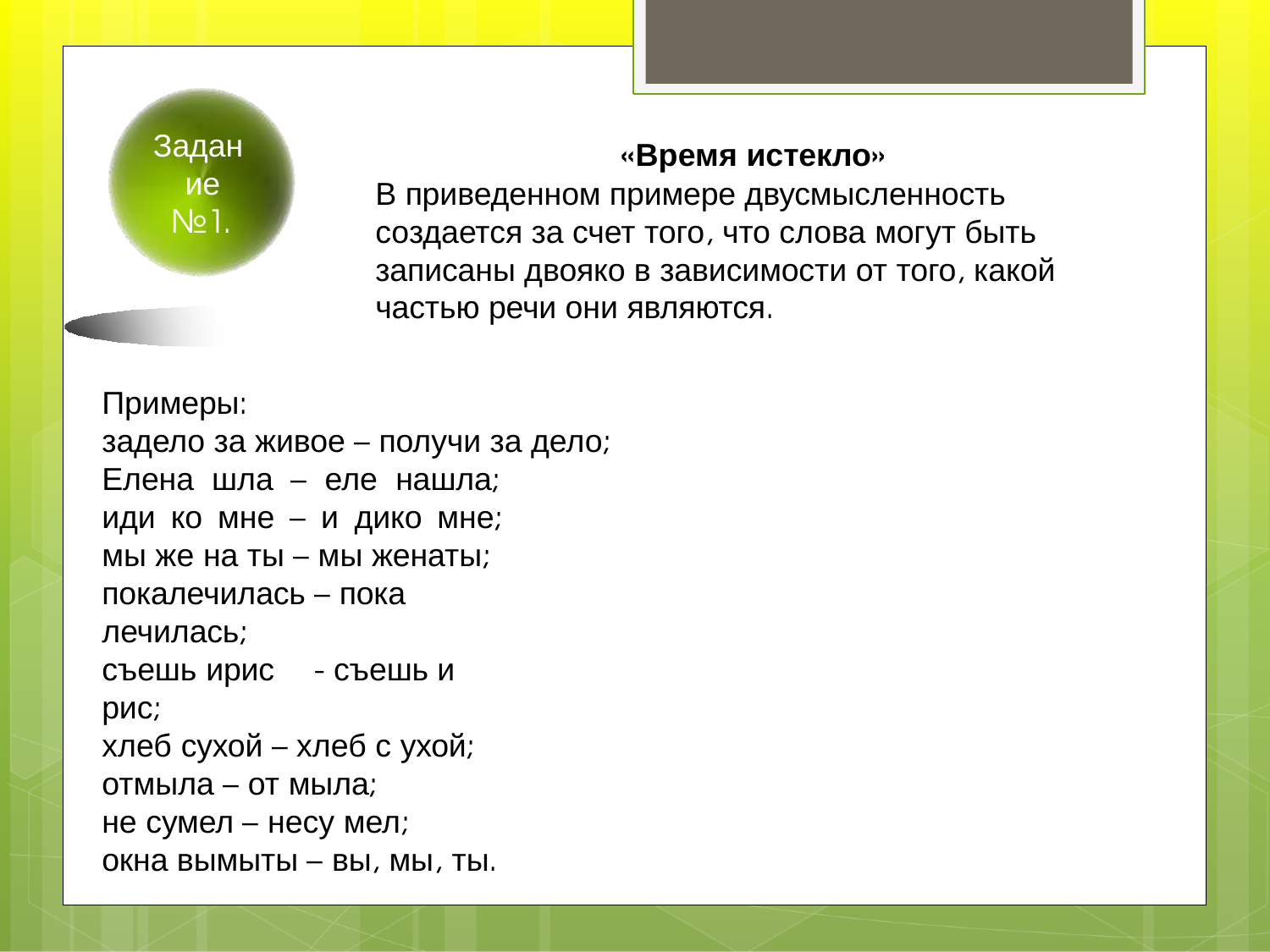

Задан  ие
№1.
«Время истекло»
В приведенном примере двусмысленность  создается за счет того, что слова могут быть  записаны двояко в зависимости от того, какой
частью речи они являются.

Примеры:
задело за живое – получи за дело;
Елена шла – еле нашла;  иди ко мне – и дико мне;  мы же на ты – мы женаты;
покалечилась – пока лечилась;
съешь ирис	- съешь и рис;
хлеб сухой – хлеб с ухой;  отмыла – от мыла;
не сумел – несу мел;
окна вымыты – вы, мы, ты.